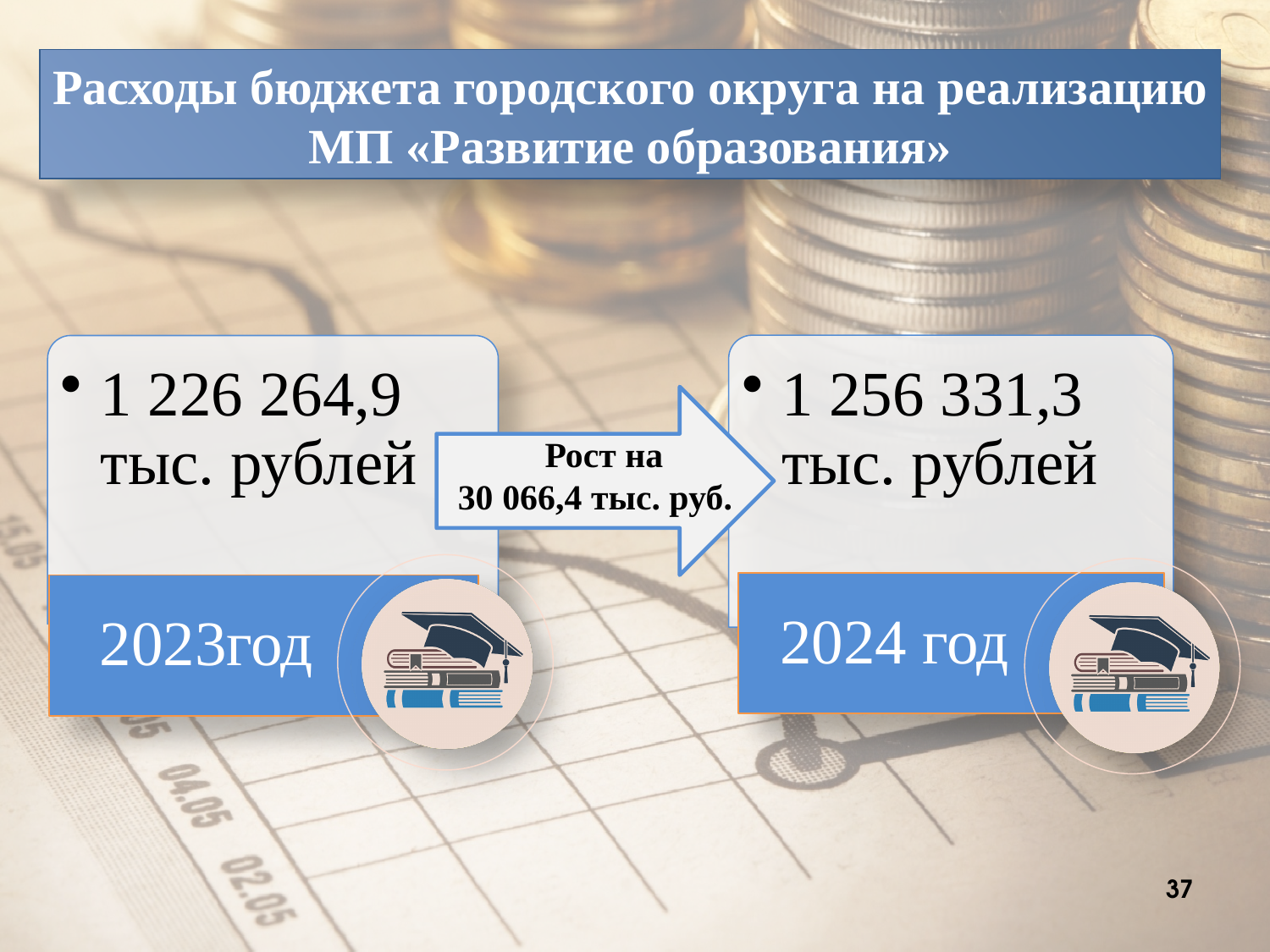

Расходы бюджета городского округа на реализацию МП «Развитие образования»
1 226 264,9 тыс. рублей
2023год
1 256 331,3 тыс. рублей
2024 год

  Рост на
30 066,4 тыс. руб.
37